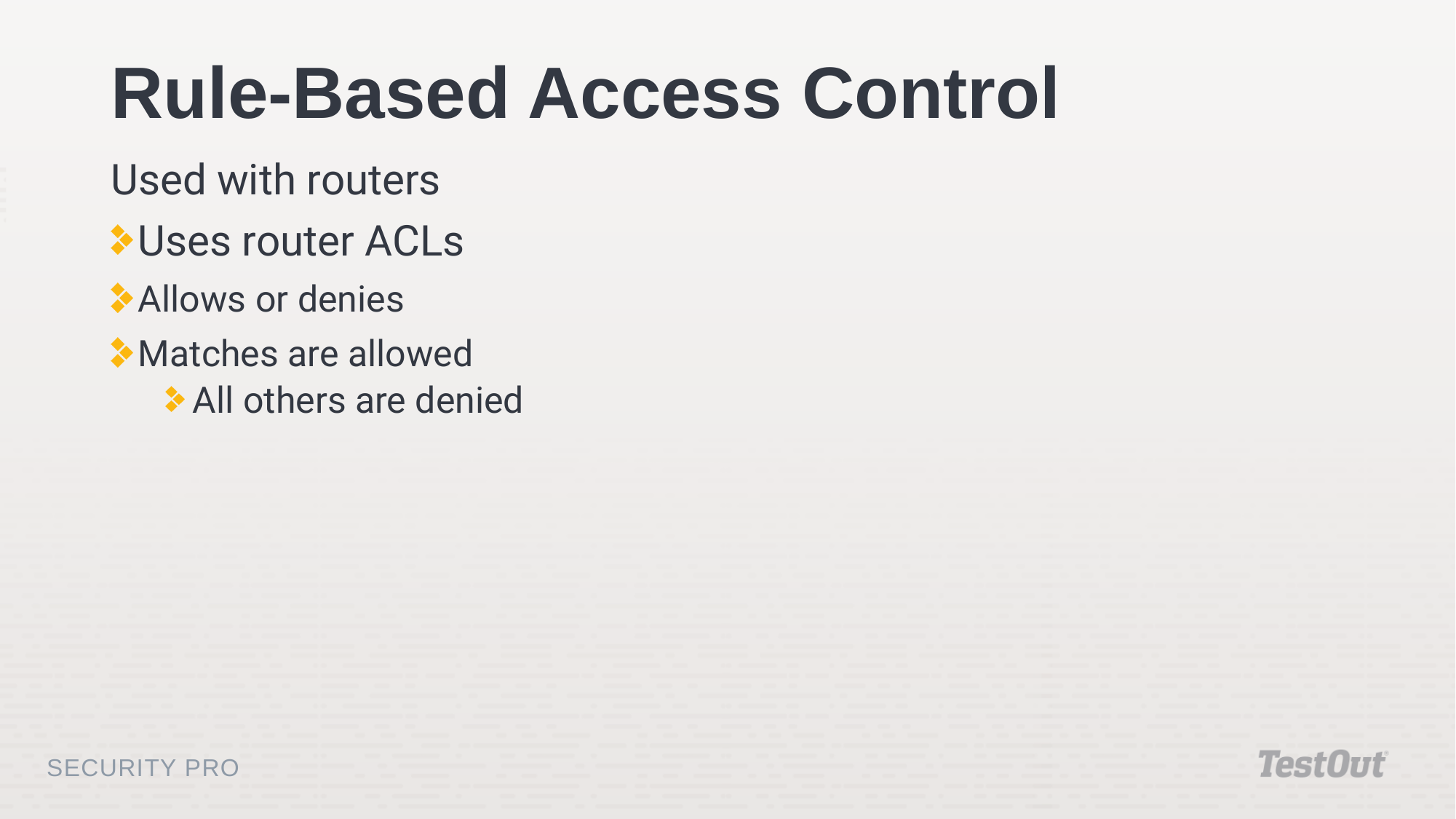

# Rule-Based Access Control
Used with routers
Uses router ACLs
Allows or denies
Matches are allowed
All others are denied
Security Pro